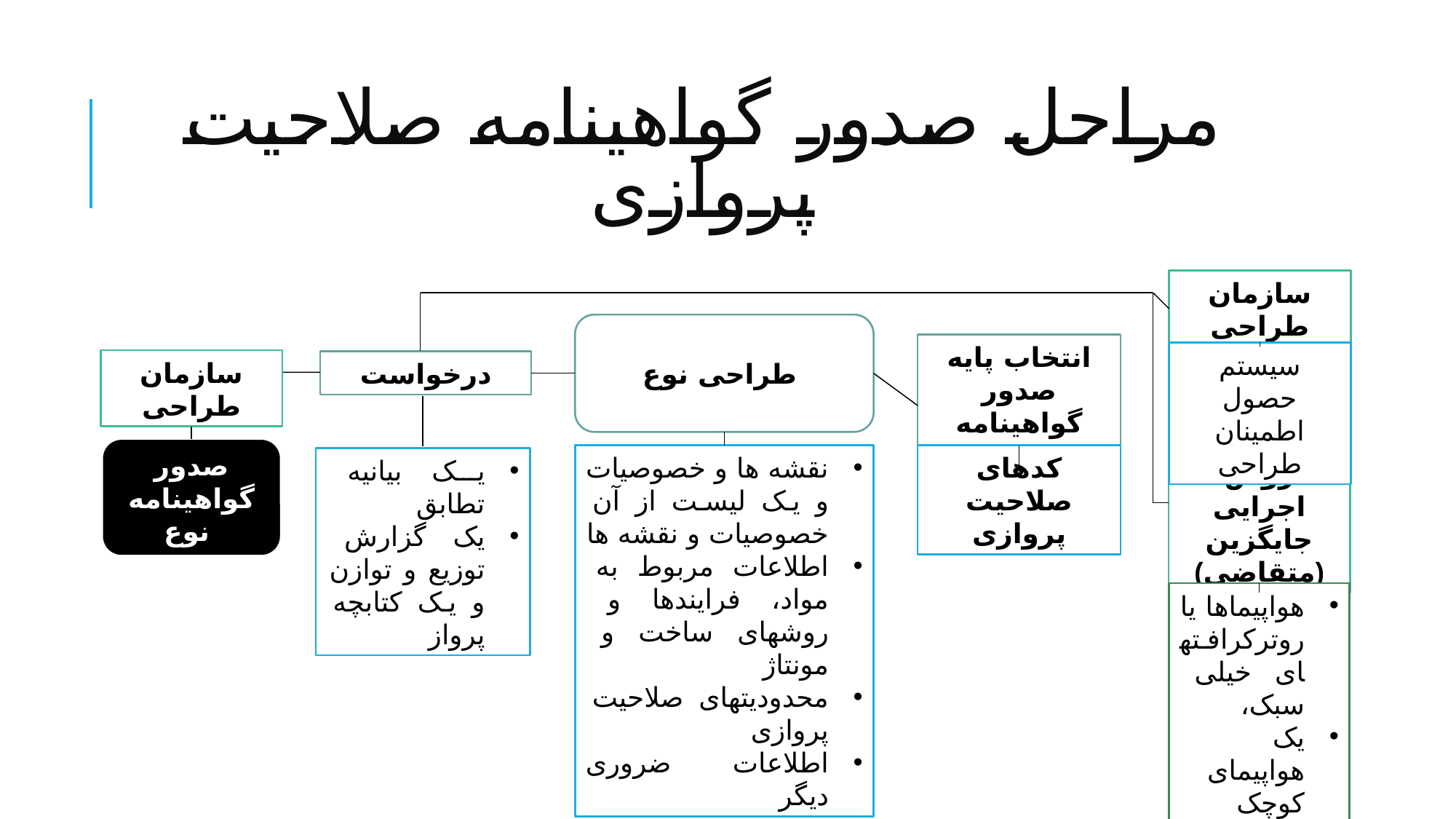

# مراحل صدور گواهینامه صلاحیت پروازی
سازمان طراحی
طراحی نوع
انتخاب پایه صدور گواهینامه نوع
سیستم حصول اطمینان طراحی
سازمان طراحی
درخواست
صدور گواهینامه نوع
نقشه ها و خصوصیات و یک لیست از آن خصوصیات و نقشه ها
اطلاعات مربوط به مواد، فرایندها و روشهای ساخت و مونتاژ
محدودیتهای صلاحیت پروازی
اطلاعات ضروری دیگر
کدهای صلاحیت پروازی
یک بیانیه تطابق
یک گزارش توزیع و توازن و یک کتابچه پرواز
روش اجرایی جایگزین
(متقاضی)
هواپیماها یا روترکرافتهای خیلی سبک،
یک هواپیمای کوچک